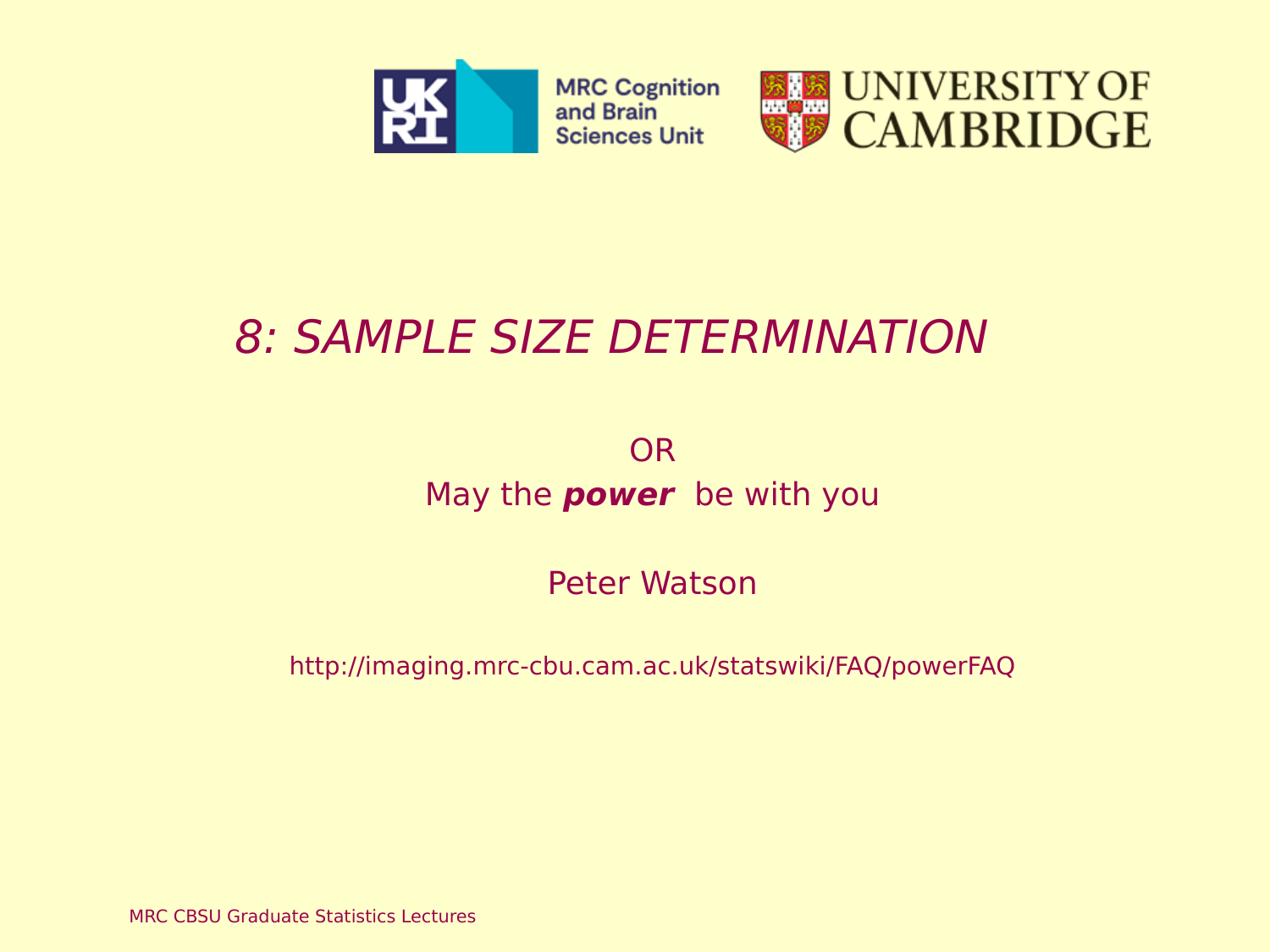

# 8: SAMPLE SIZE DETERMINATION
OR
May the power  be with you

Peter Watson

http://imaging.mrc-cbu.cam.ac.uk/statswiki/FAQ/powerFAQ

MRC CBSU Graduate Statistics Lectures